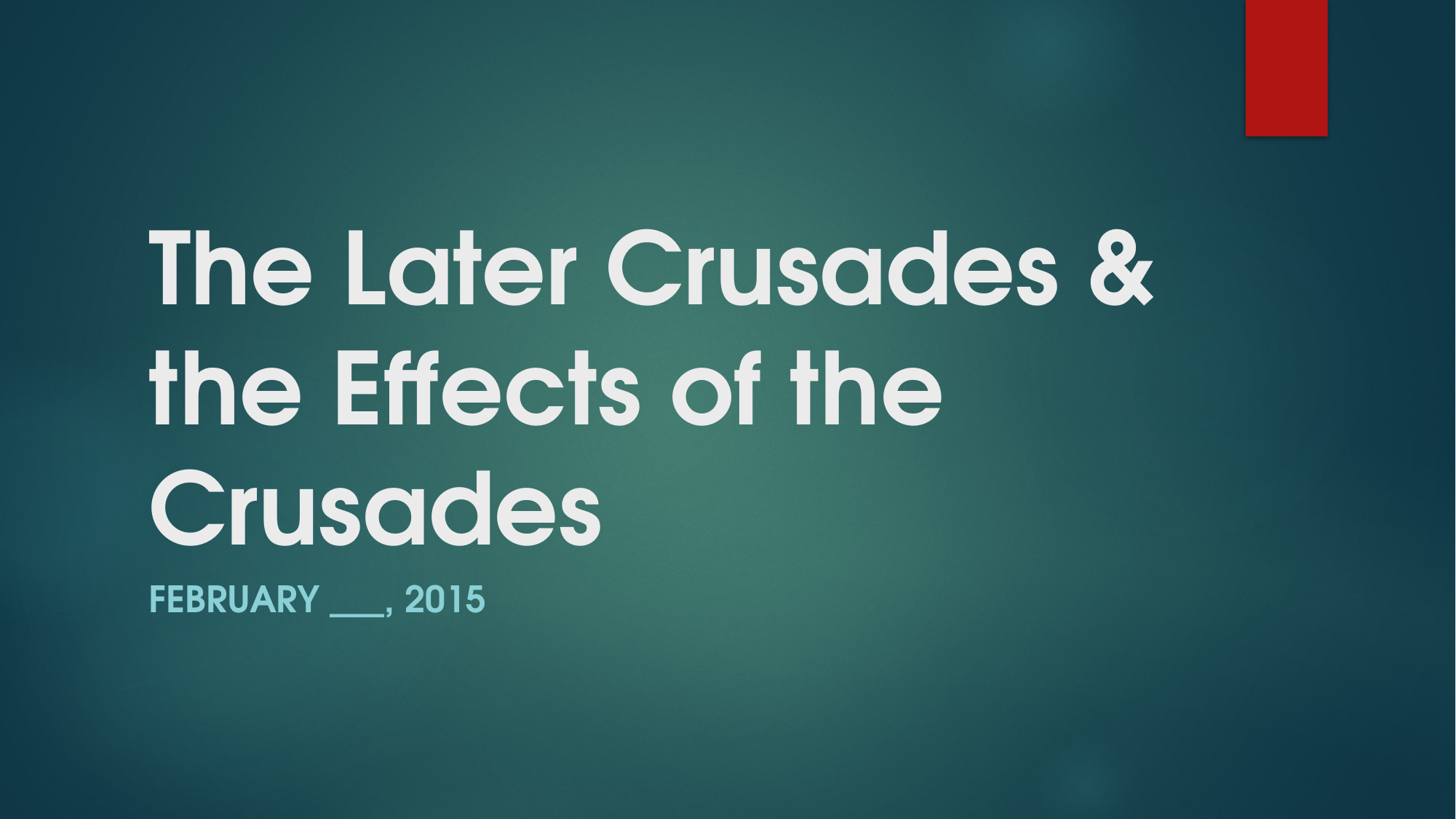

# The Later Crusades & the Effects of the Crusades
February ___, 2015